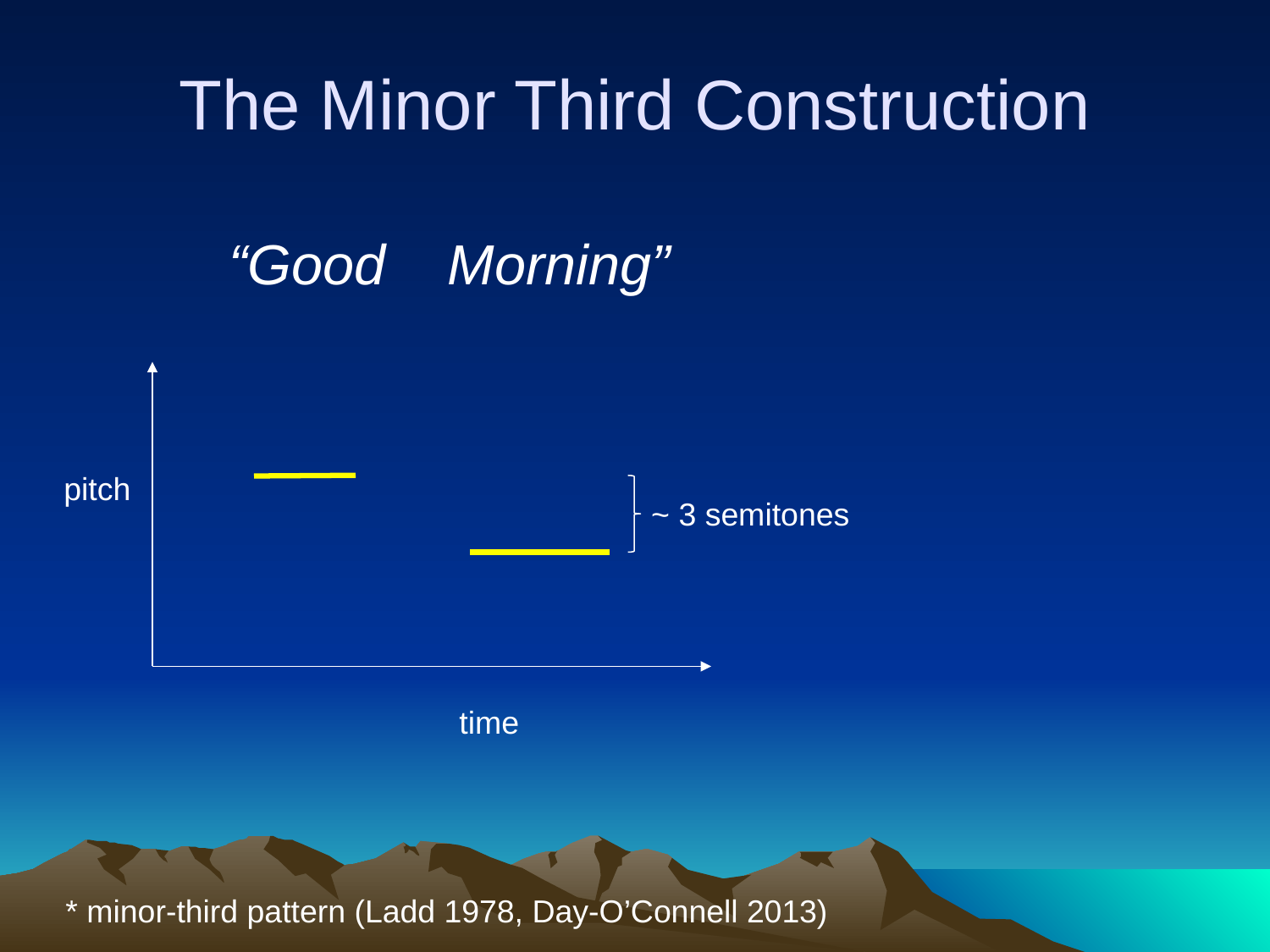

# The Minor Third Construction
“Good    Morning”
pitch

~ 3 semitones
time
* minor-third pattern (Ladd 1978, Day-O’Connell 2013)